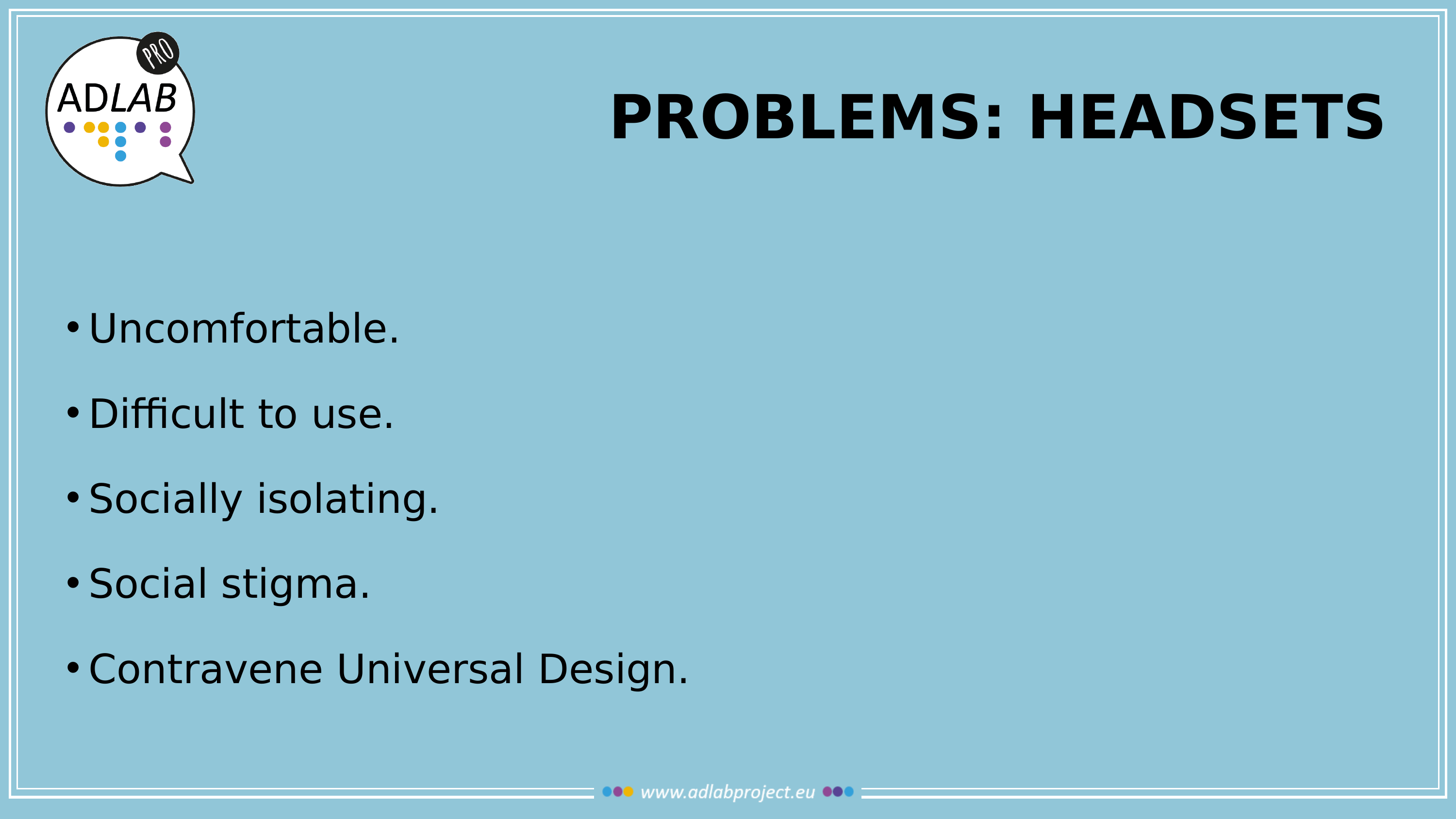

# Problems: headsets
Uncomfortable.
Difficult to use.
Socially isolating.
Social stigma.
Contravene Universal Design.